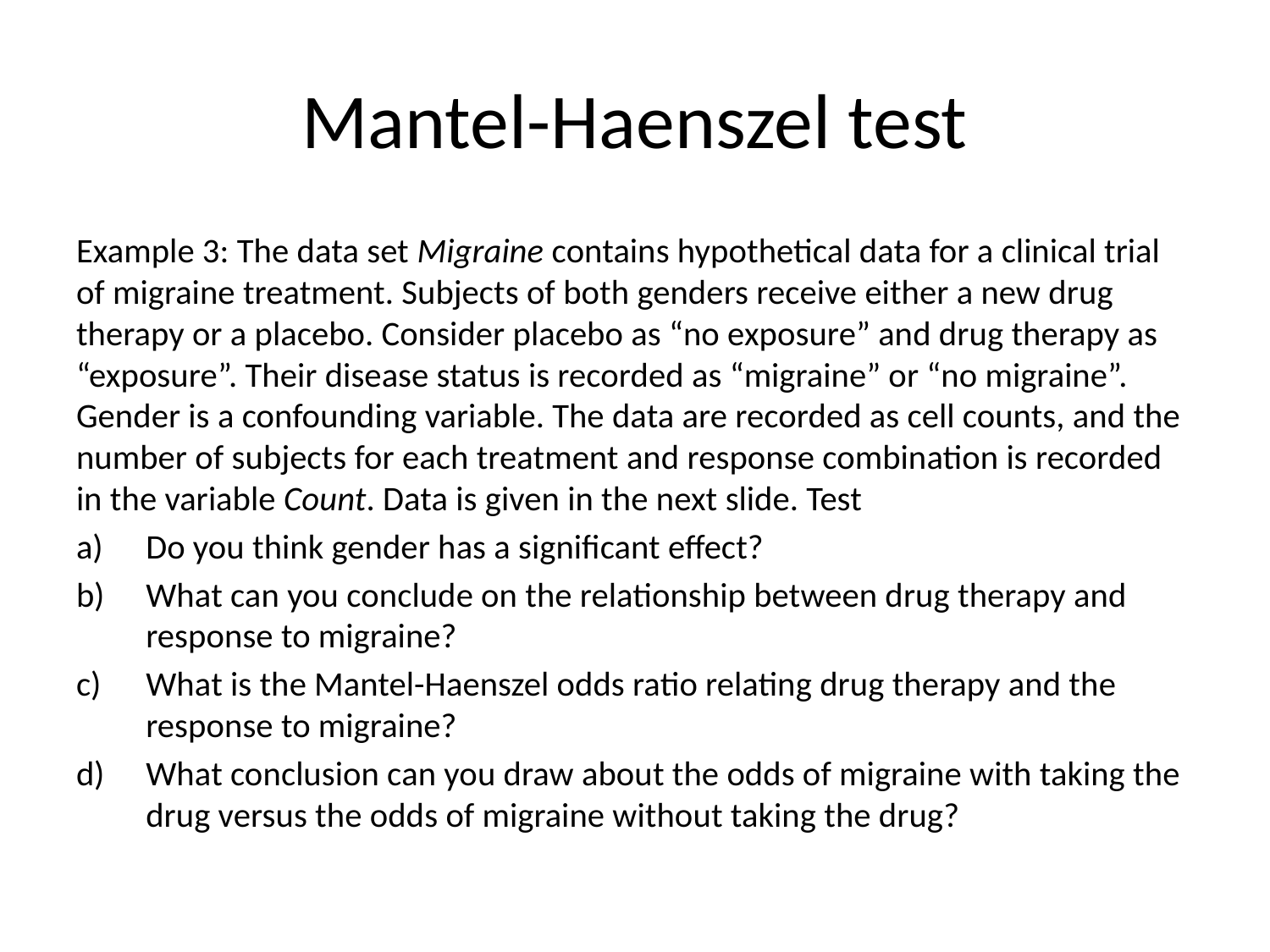

# Mantel-Haenszel test
Example 3: The data set Migraine contains hypothetical data for a clinical trial of migraine treatment. Subjects of both genders receive either a new drug therapy or a placebo. Consider placebo as “no exposure” and drug therapy as “exposure”. Their disease status is recorded as “migraine” or “no migraine”. Gender is a confounding variable. The data are recorded as cell counts, and the number of subjects for each treatment and response combination is recorded in the variable Count. Data is given in the next slide. Test
Do you think gender has a significant effect?
What can you conclude on the relationship between drug therapy and response to migraine?
What is the Mantel-Haenszel odds ratio relating drug therapy and the response to migraine?
What conclusion can you draw about the odds of migraine with taking the drug versus the odds of migraine without taking the drug?